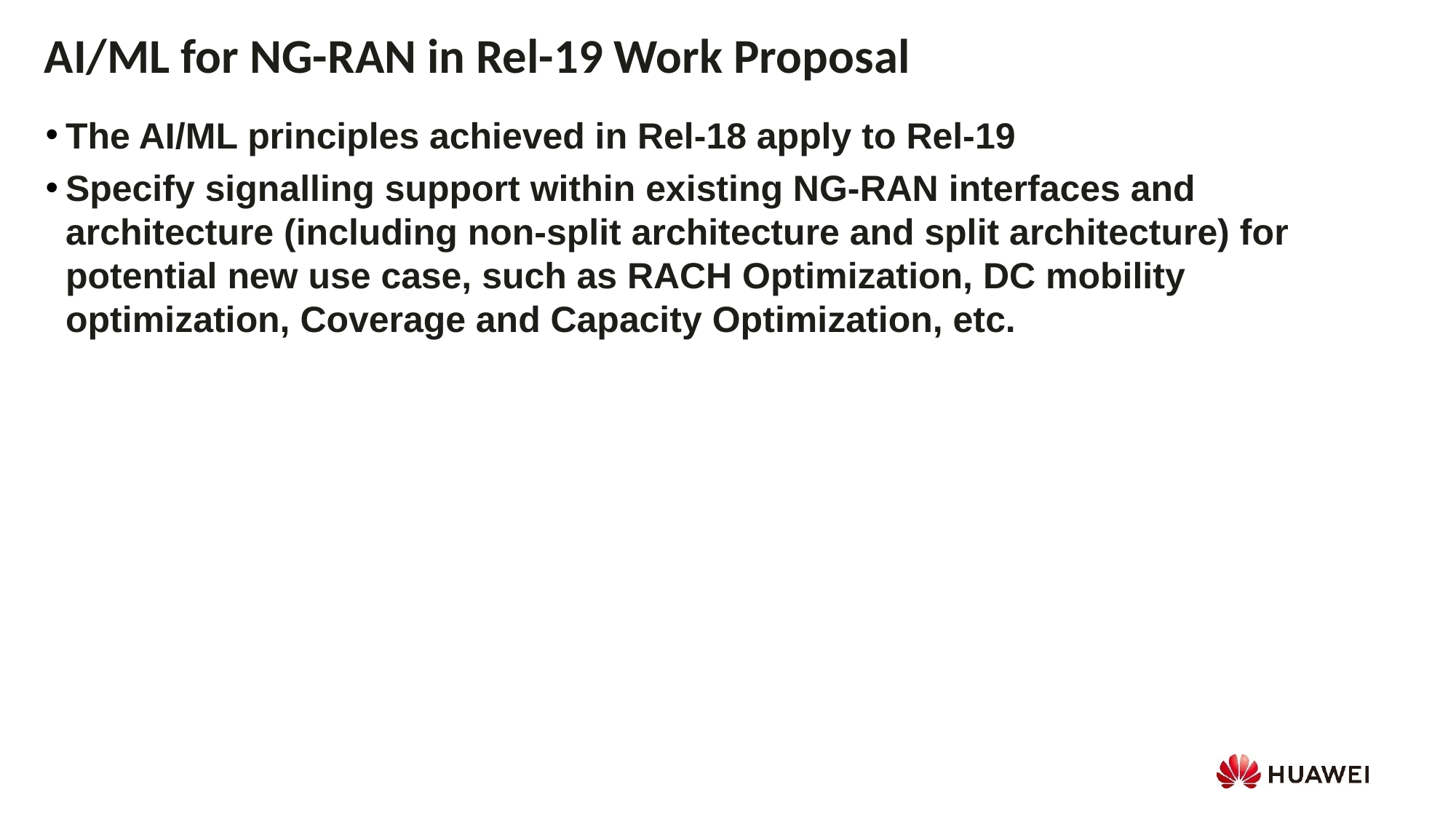

AI/ML for NG-RAN in Rel-19 Work Proposal

The AI/ML principles achieved in Rel-18 apply to Rel-19
Specify signalling support within existing NG-RAN interfaces and architecture (including non-split architecture and split architecture) for potential new use case, such as RACH Optimization, DC mobility optimization, Coverage and Capacity Optimization, etc.